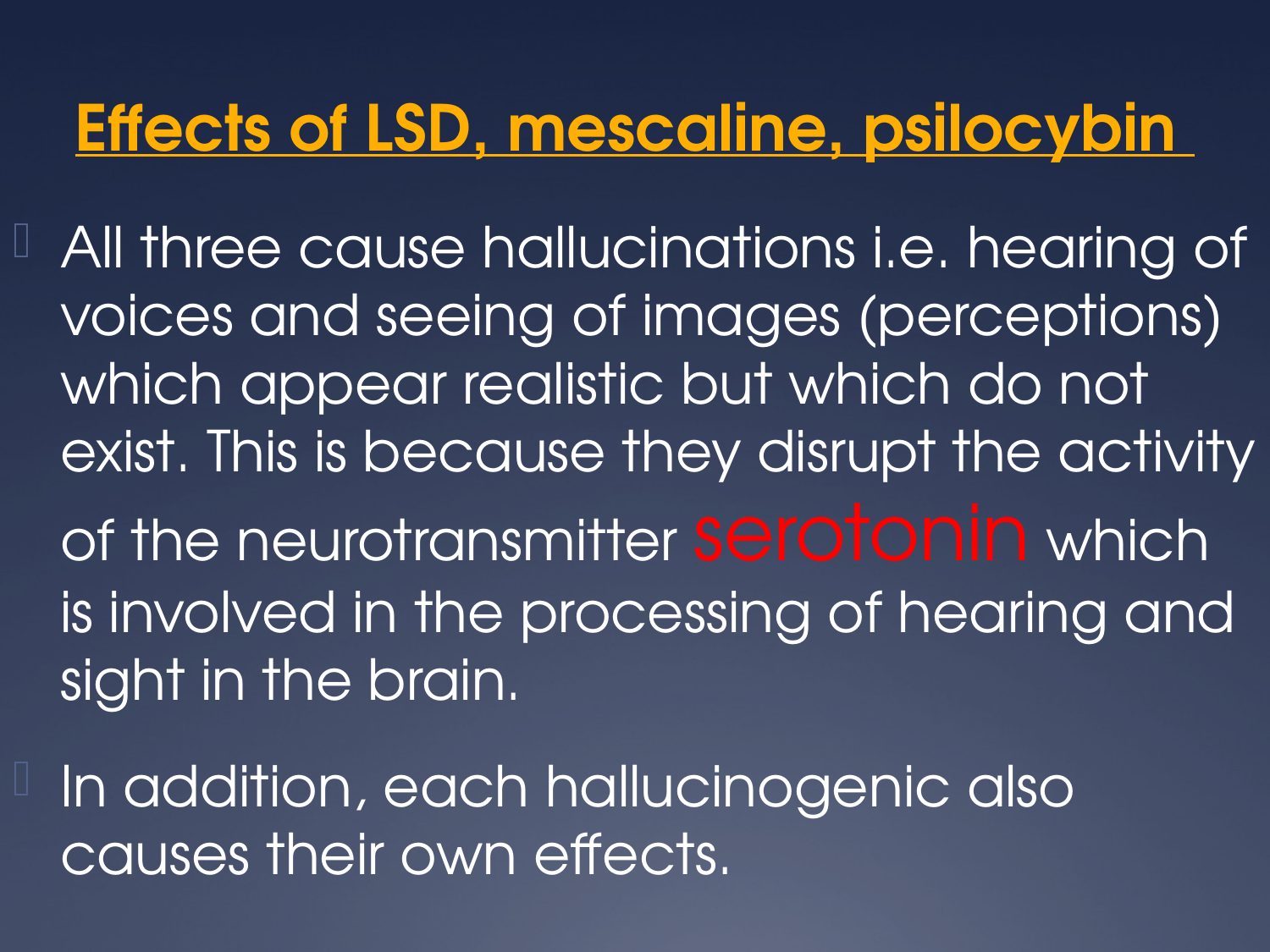

# Effects of LSD, mescaline, psilocybin
All three cause hallucinations i.e. hearing of voices and seeing of images (perceptions) which appear realistic but which do not exist. This is because they disrupt the activity of the neurotransmitter serotonin which is involved in the processing of hearing and sight in the brain.
In addition, each hallucinogenic also causes their own effects.